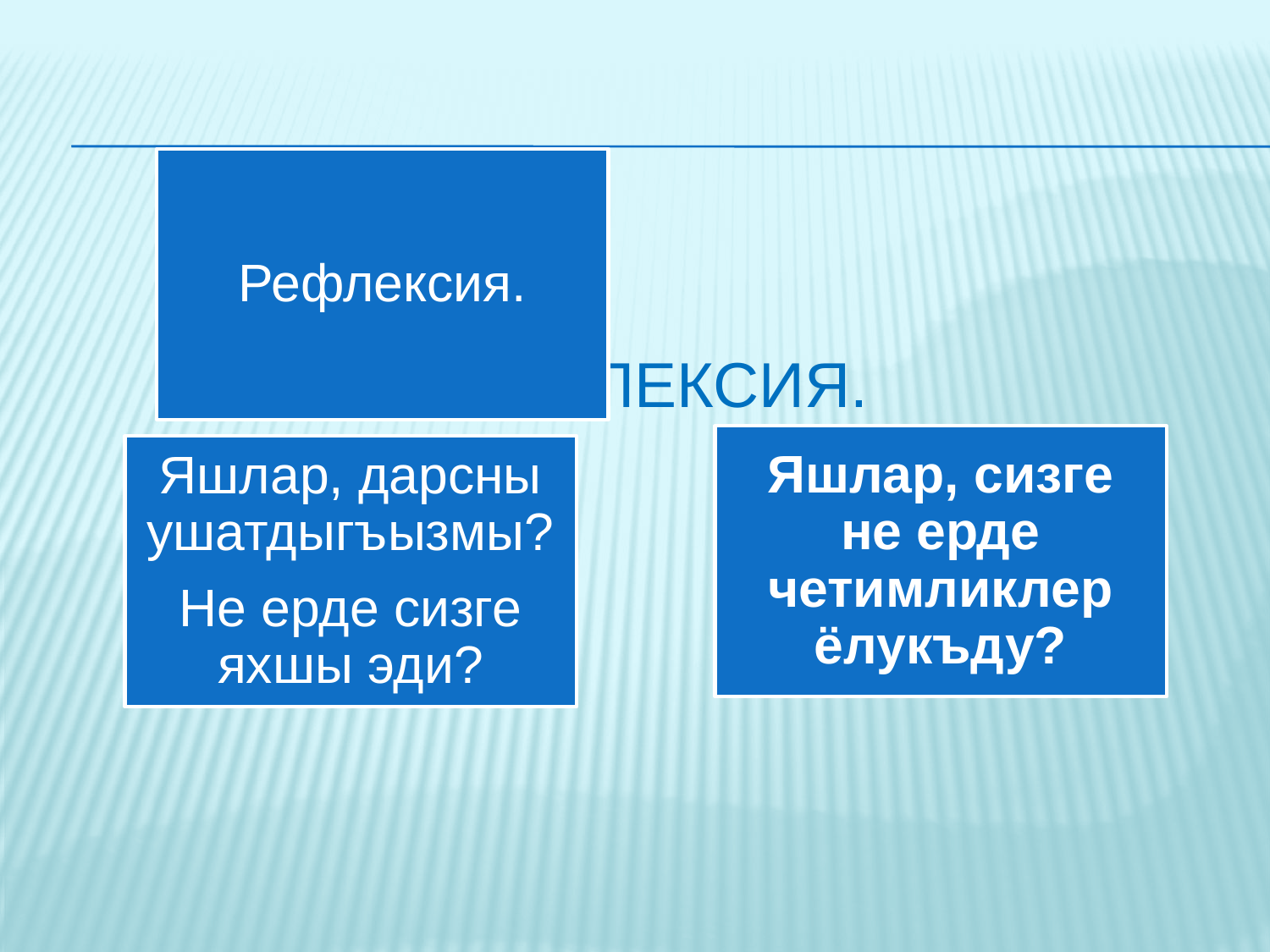

Рефлексия.
Яшлар, сизге не ерде четимликлер ёлукъду?
Яшлар, дарсны ушатдыгъызмы?
Не ерде сизге яхшы эди?
# Рефлексия.